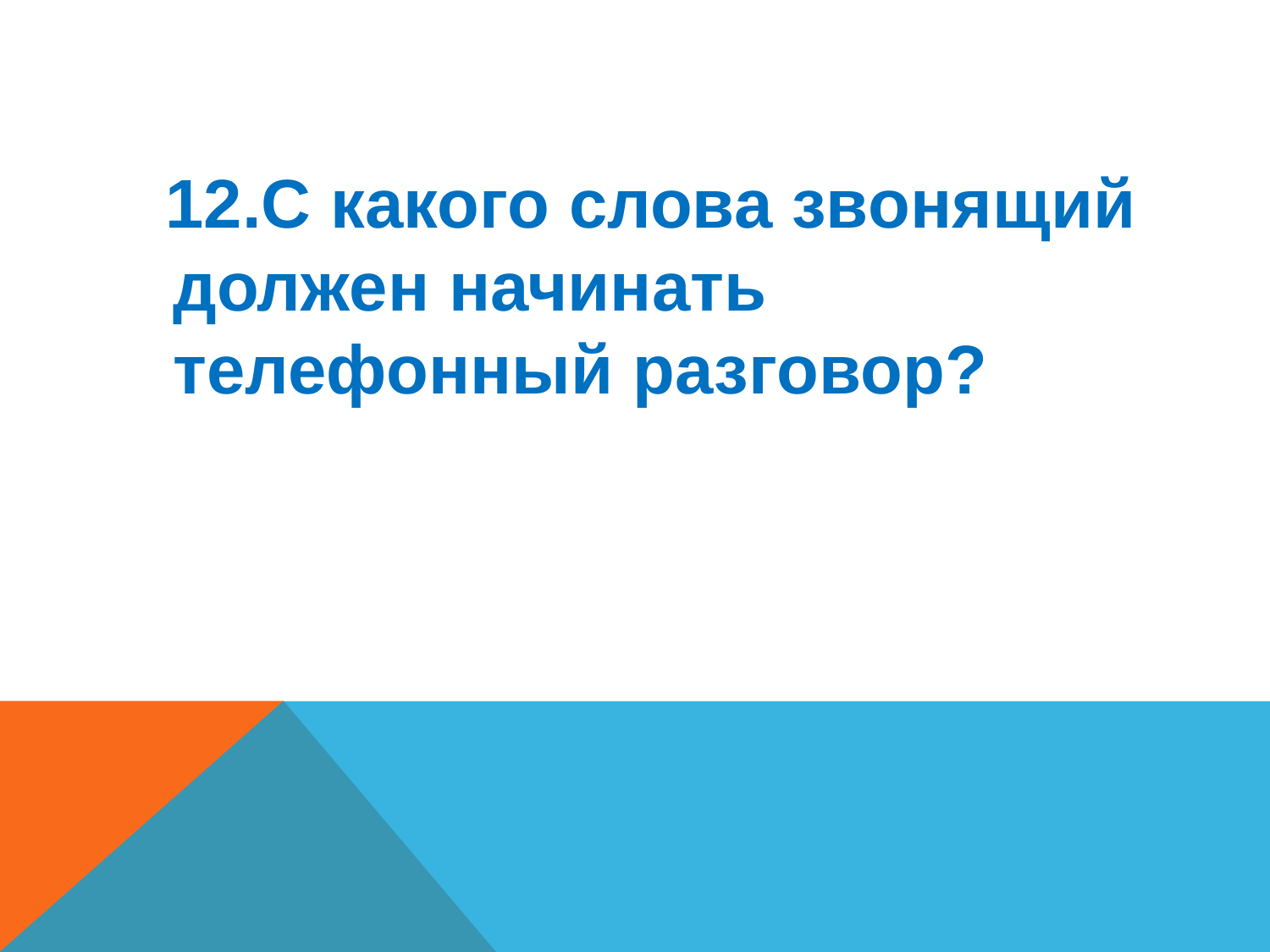

#
  12.С какого слова звонящий должен начинать телефонный разговор?